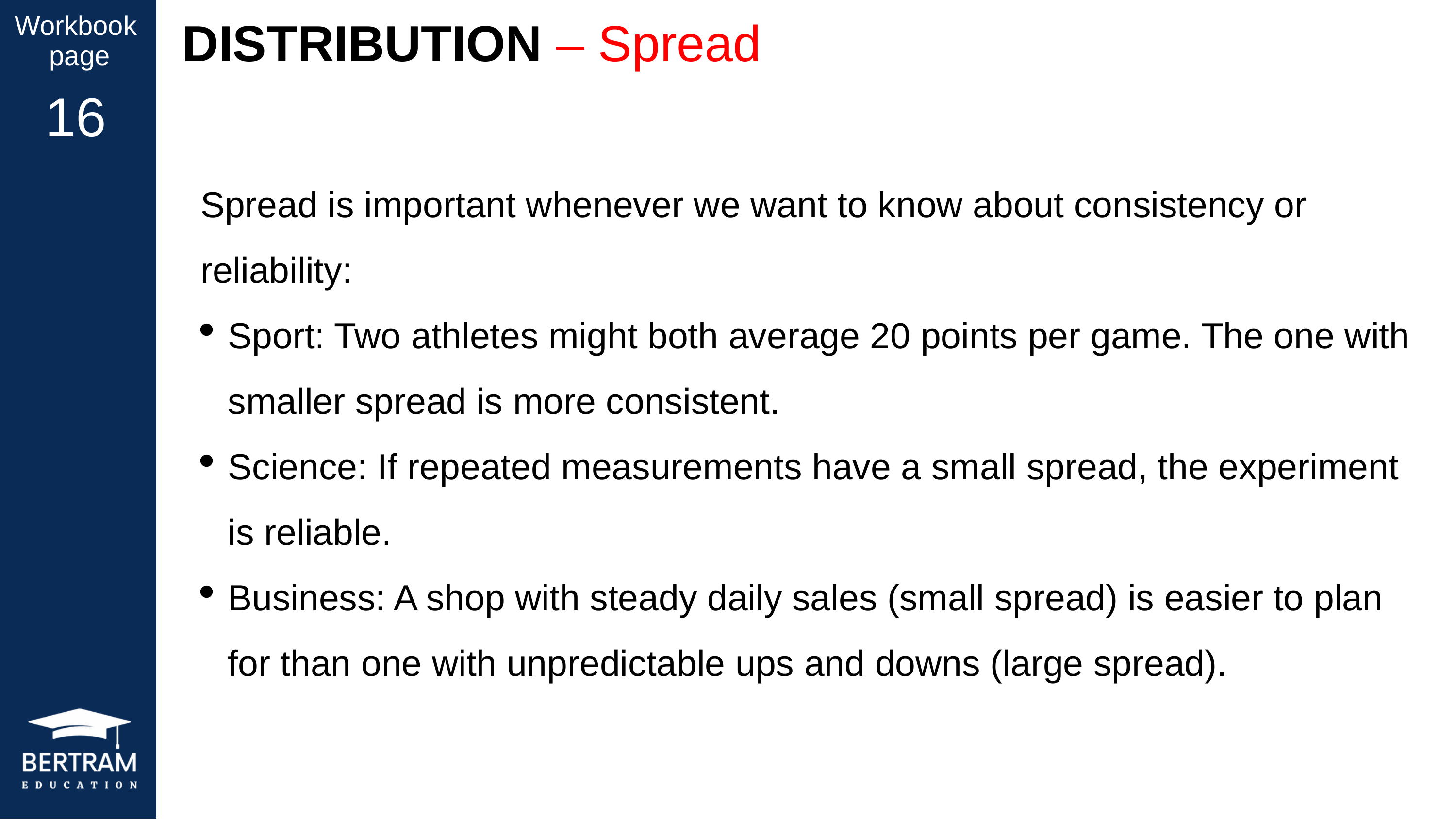

DISTRIBUTION – Spread
Workbook
page
16
Spread is important whenever we want to know about consistency or reliability:
Sport: Two athletes might both average 20 points per game. The one with smaller spread is more consistent.
Science: If repeated measurements have a small spread, the experiment is reliable.
Business: A shop with steady daily sales (small spread) is easier to plan for than one with unpredictable ups and downs (large spread).